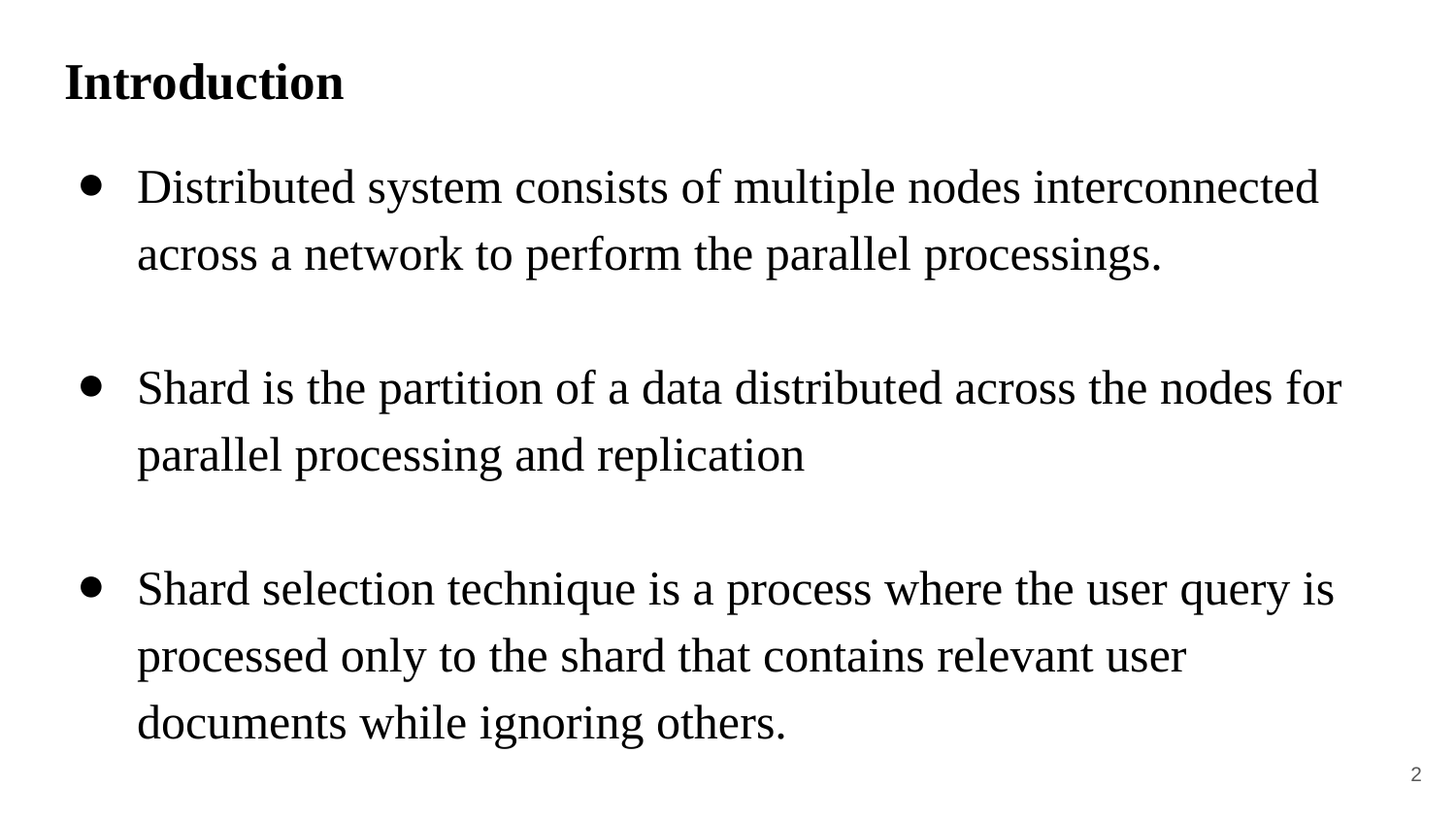

# Introduction

Distributed system consists of multiple nodes interconnected across a network to perform the parallel processings.

Shard is the partition of a data distributed across the nodes for parallel processing and replication
Shard selection technique is a process where the user query is processed only to the shard that contains relevant user documents while ignoring others.

2